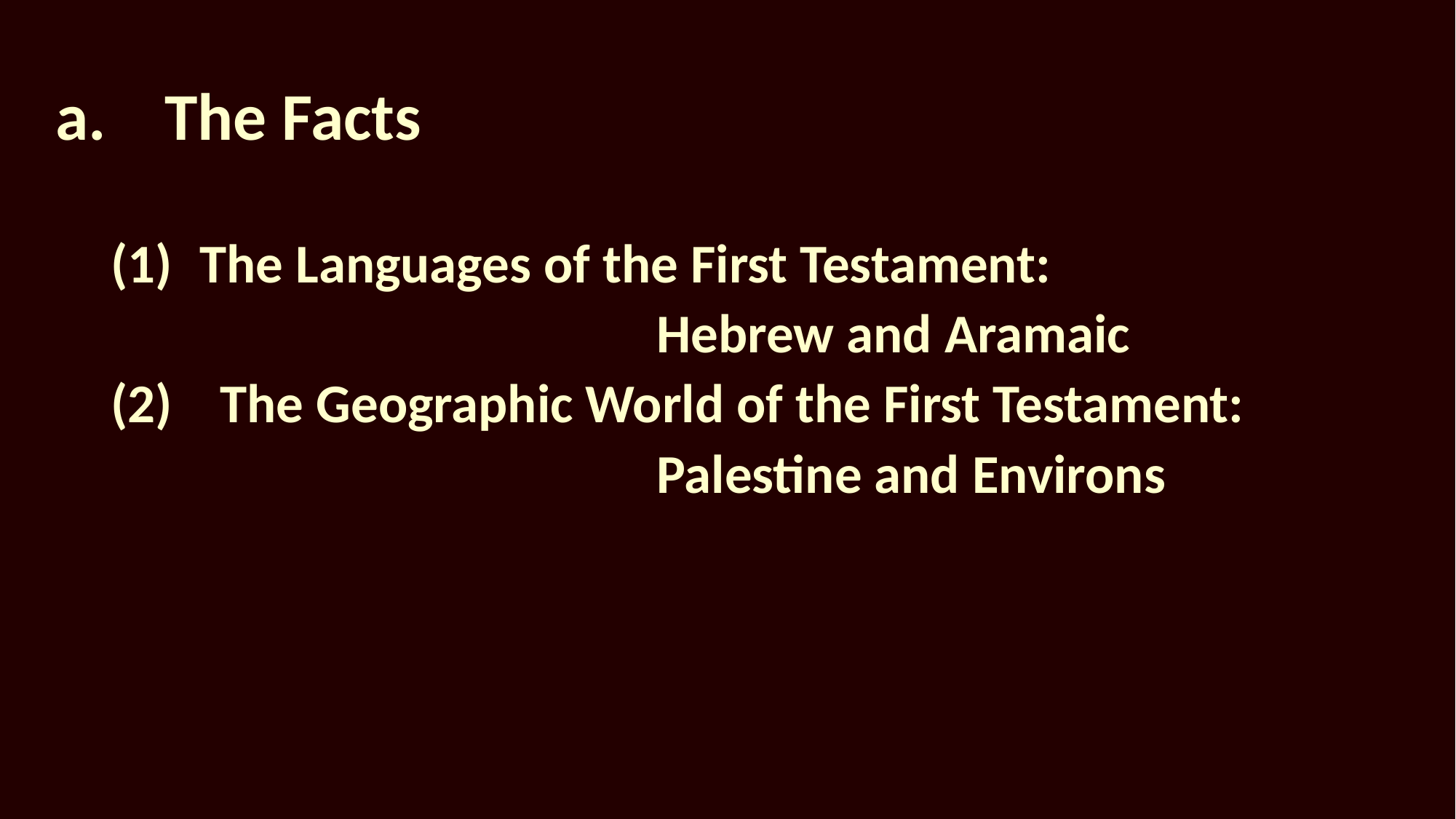

# a.	The Facts
The Languages of the First Testament:
					Hebrew and Aramaic
(2)	The Geographic World of the First Testament: 						Palestine and Environs